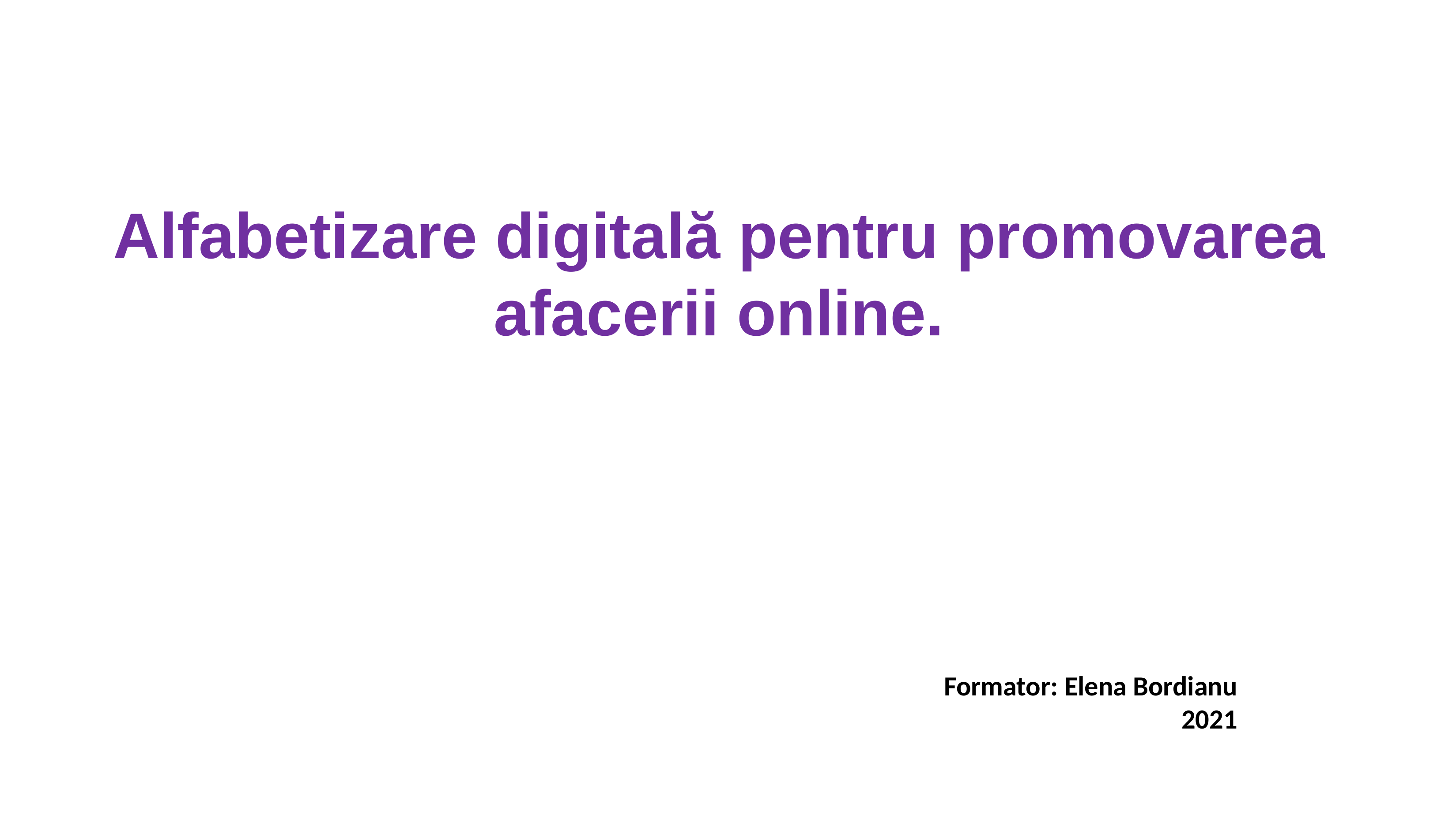

# Alfabetizare digitală pentru promovarea afacerii online.
Formator: Elena Bordianu
 2021